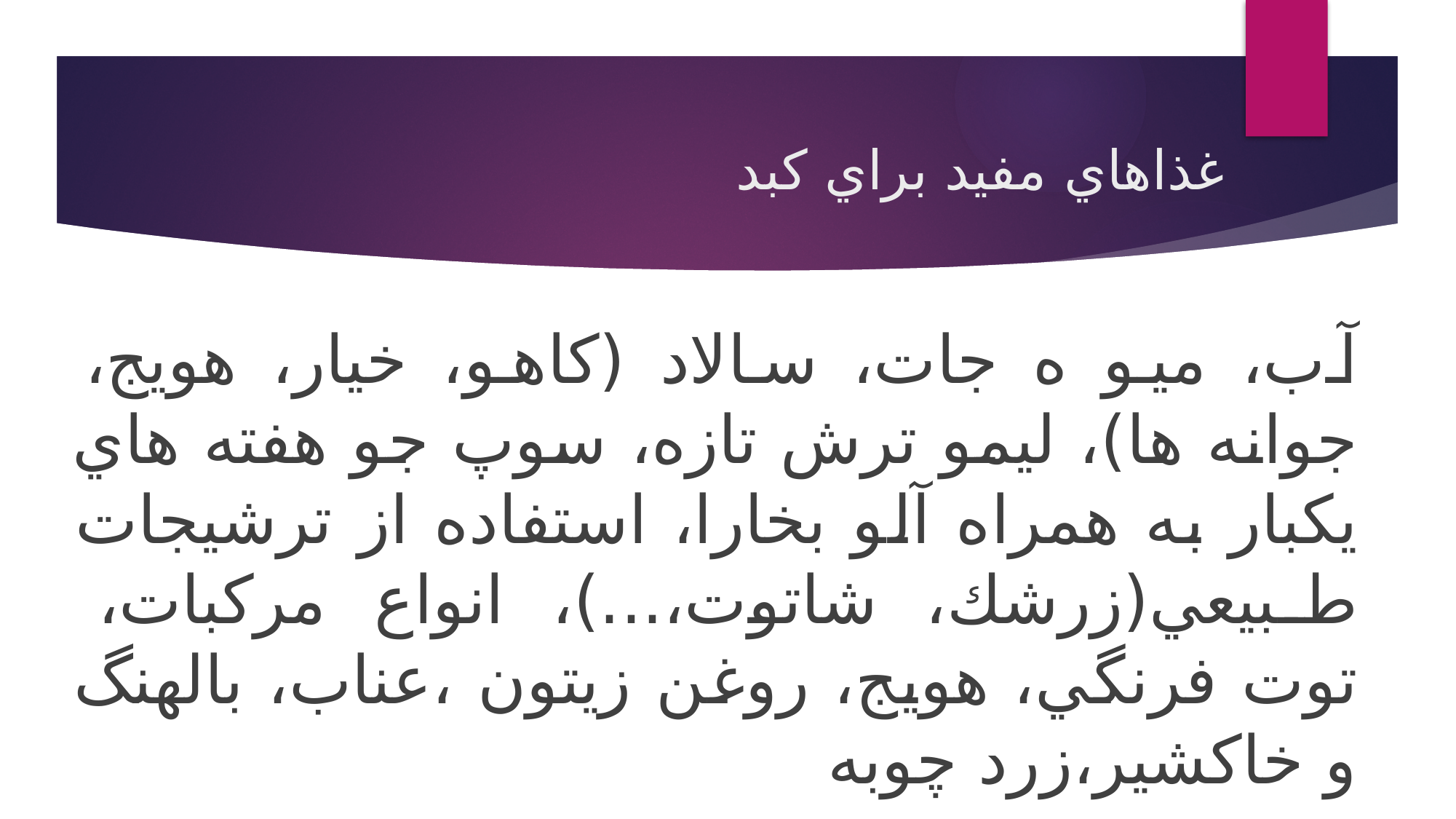

# غذاهاي مفيد براي كبد
آب، ميو ه جات، سالاد (كاهو، خيار، هويج، جوانه ها)، ليمو ترش تازه، سوپ جو هفته هاي يكبار به همراه آلو بخارا، استفاده از ترشيجات طبيعي(زرشك، شاتوت،...)، انواع مركبات، توت فرنگي، هويج، روغن زيتون ،عناب، بالهنگ و خاكشير،زرد چوبه